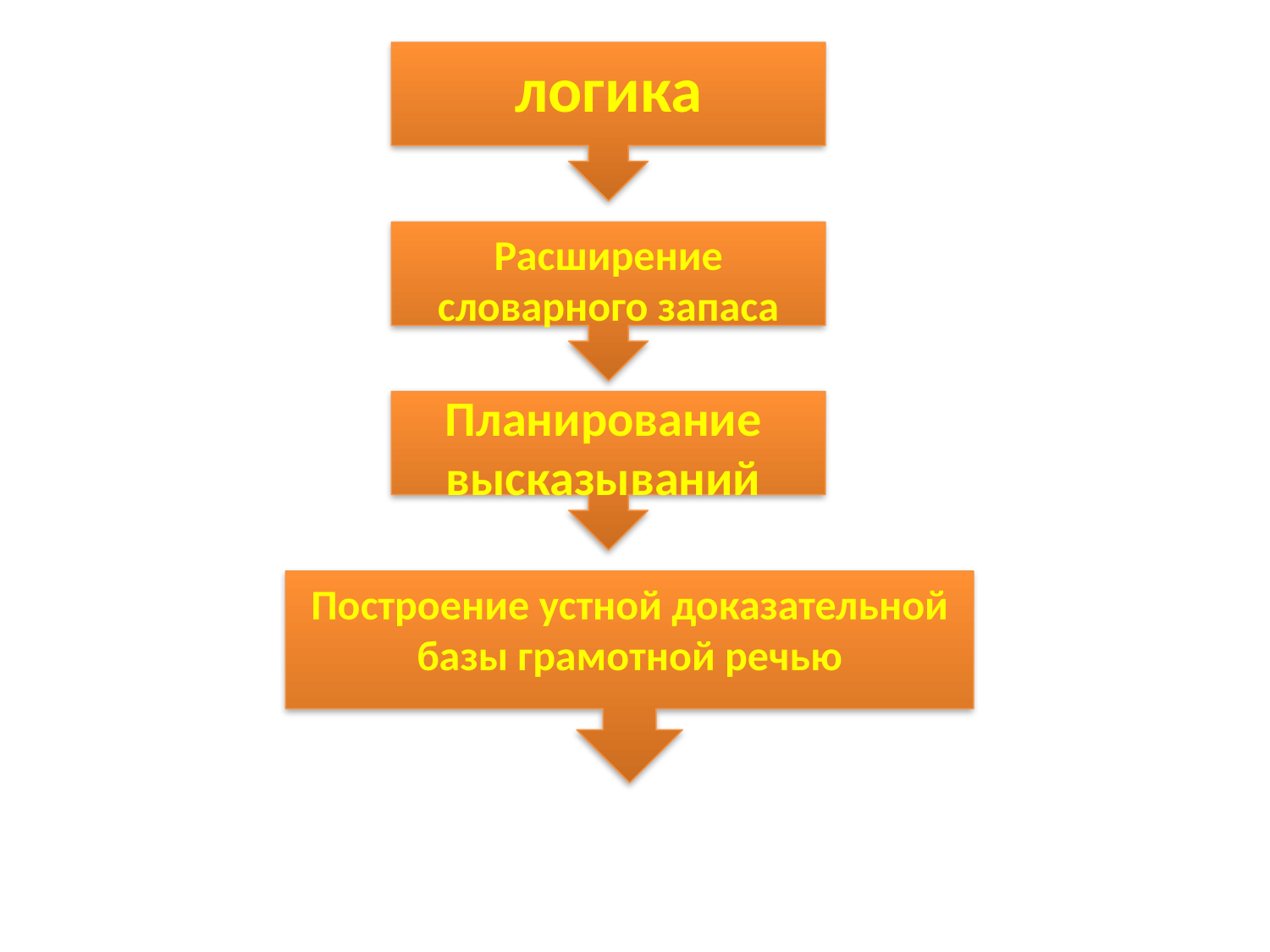

логика

Расширение словарного запаса
Планирование высказываний

Построение устной доказательной базы грамотной речью